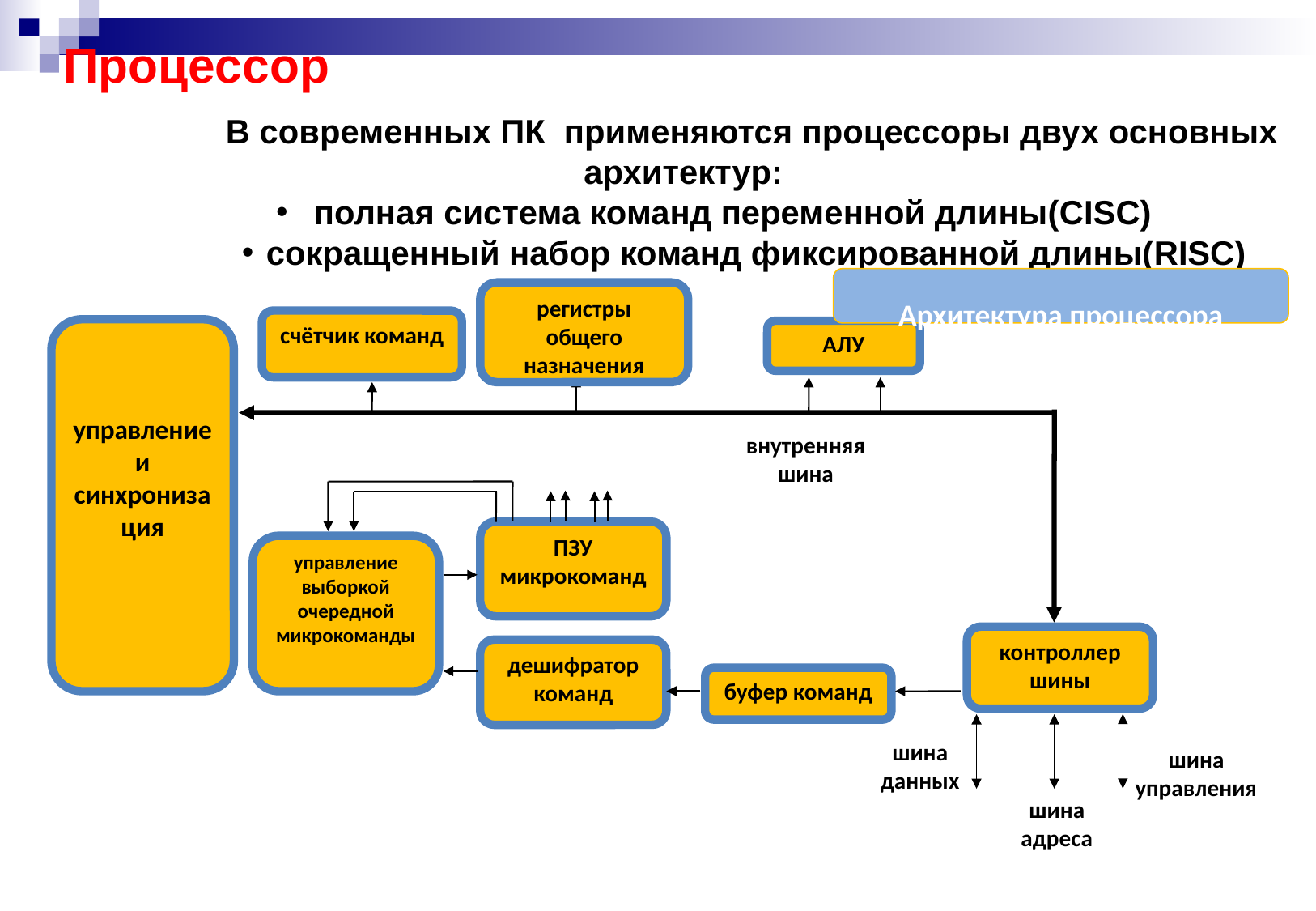

Процессор
	  В современных ПК  применяются процессоры двух основных архитектур:
полная система команд переменной длины(CISC)
сокращенный набор команд фиксированной длины(RISC)

Архитектура процессора
регистры общего назначения
счётчик команд

управление и синхронизация
АЛУ
внутренняя шина
ПЗУ микрокоманд
управление выборкой очередной микрокоманды
контроллер шины
дешифратор команд
буфер команд
шина данных
шина управления
шина адреса